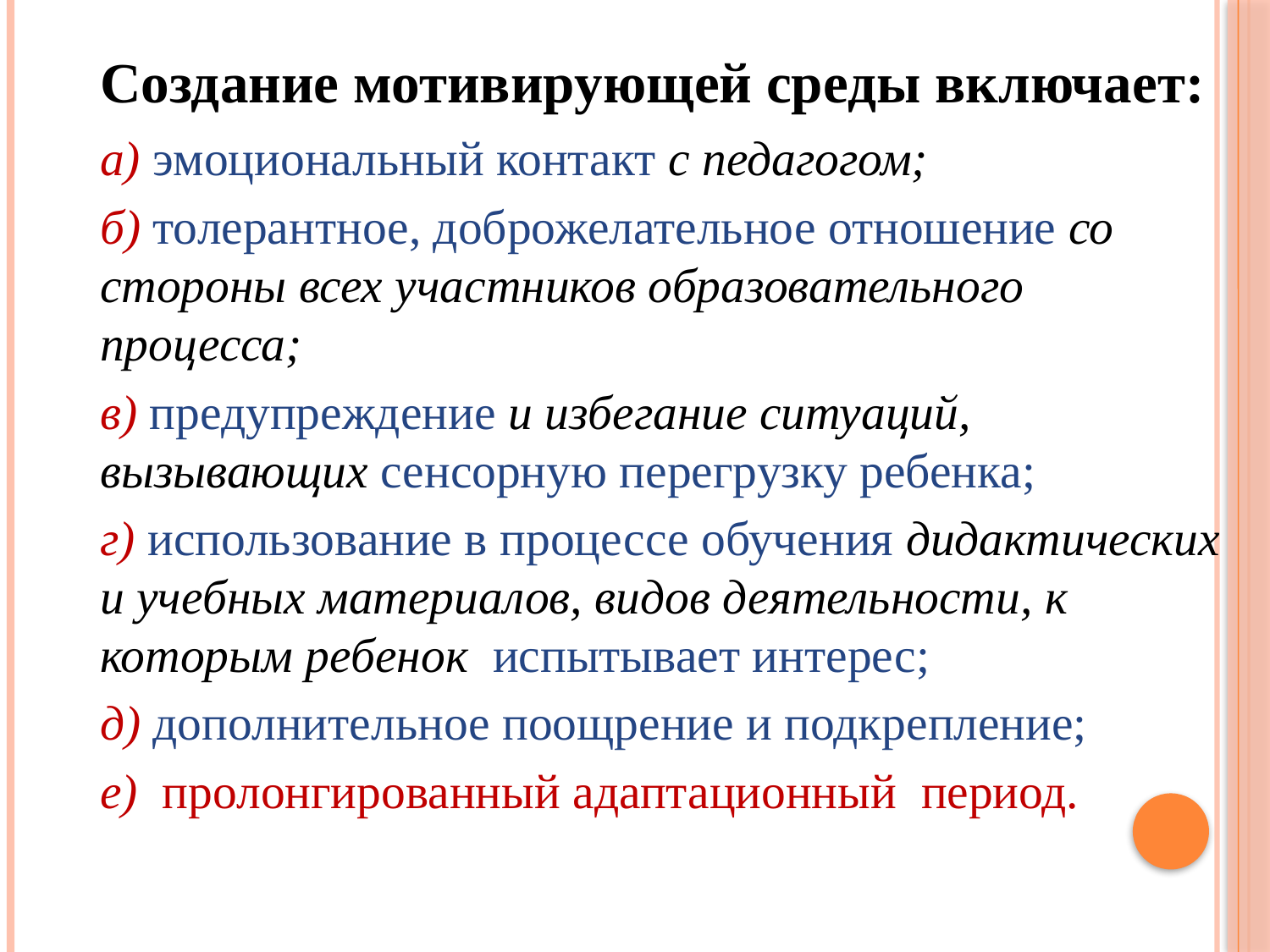

Создание мотивирующей среды включает:
		а) эмоциональный контакт с педагогом;
		б) толерантное, доброжелательное отношение со стороны всех участников образовательного процесса;
		в) предупреждение и избегание ситуаций, вызывающих сенсорную перегрузку ребенка;
		г) использование в процессе обучения дидактических и учебных материалов, видов деятельности, к которым ребенок  испытывает интерес;
		д) дополнительное поощрение и подкрепление;
		е)  пролонгированный адаптационный  период.